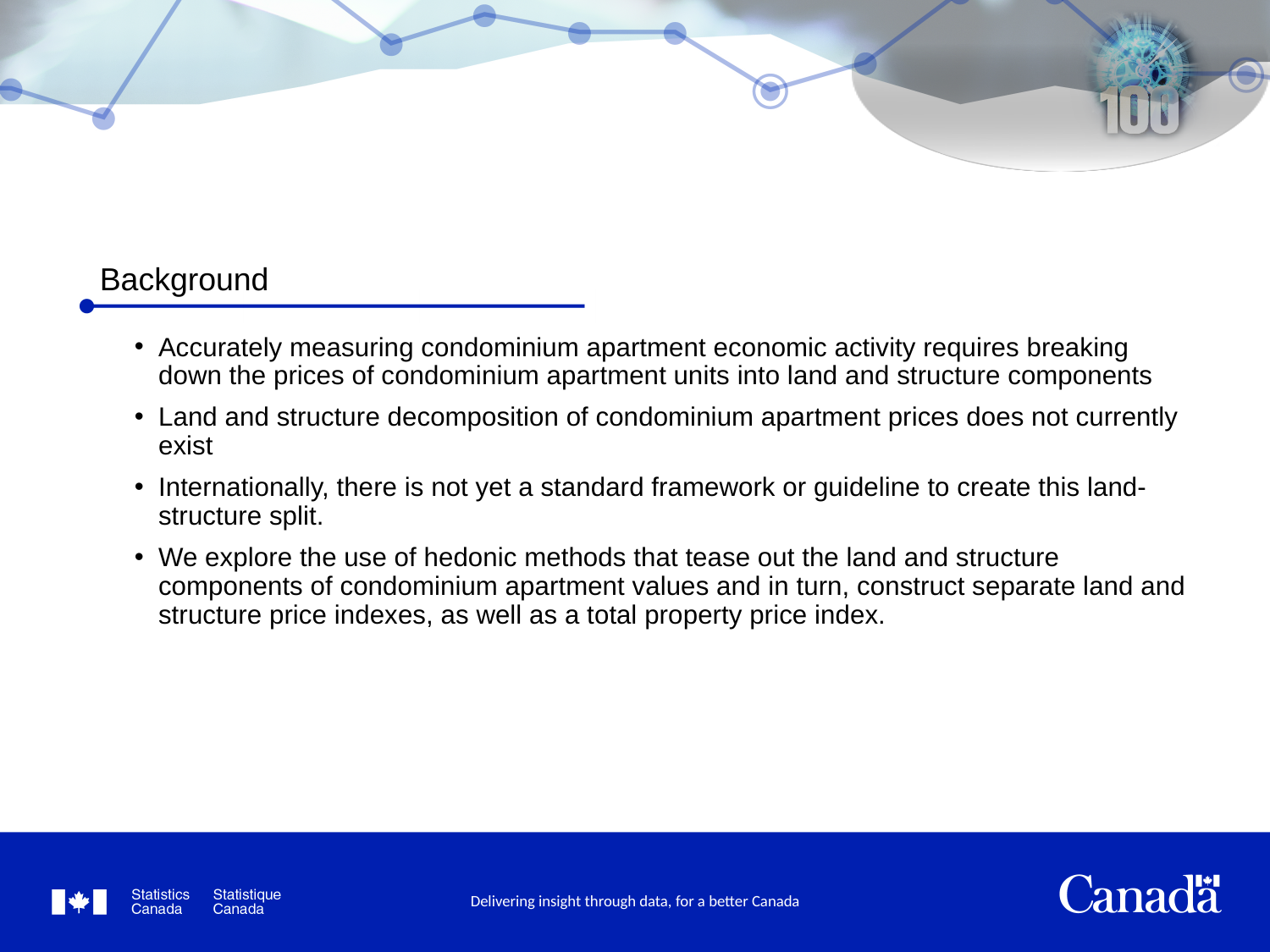

# Background
Accurately measuring condominium apartment economic activity requires breaking down the prices of condominium apartment units into land and structure components
Land and structure decomposition of condominium apartment prices does not currently exist
Internationally, there is not yet a standard framework or guideline to create this land-structure split.
We explore the use of hedonic methods that tease out the land and structure components of condominium apartment values and in turn, construct separate land and structure price indexes, as well as a total property price index.